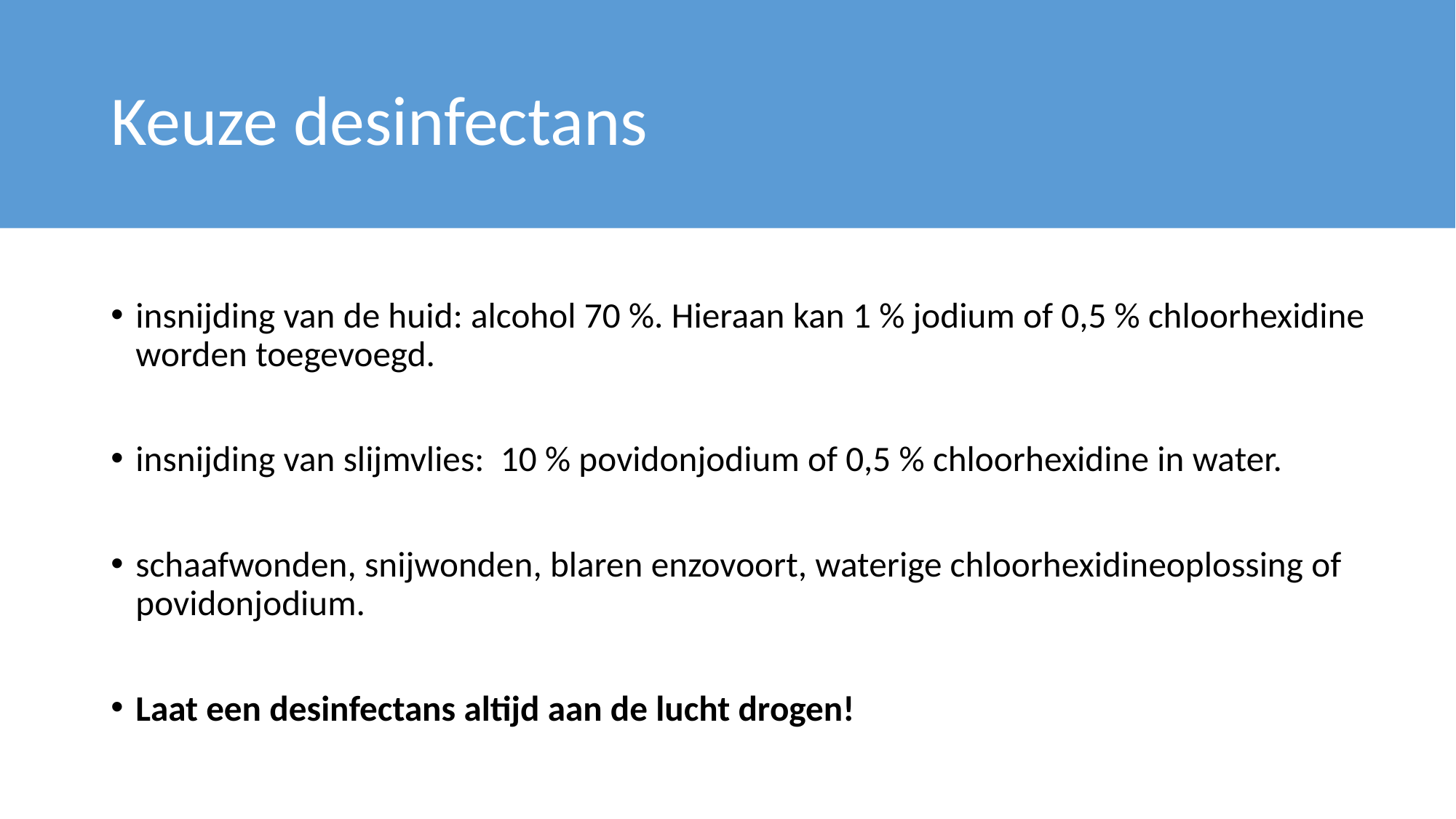

# Keuze desinfectans
insnijding van de huid: alcohol 70 %. Hieraan kan 1 % jodium of 0,5 % chloorhexidine worden toegevoegd.

insnijding van slijmvlies:  10 % povidonjodium of 0,5 % chloorhexidine in water.

schaafwonden, snijwonden, blaren enzovoort, waterige chloorhexidineoplossing of povidonjodium.

Laat een desinfectans altijd aan de lucht drogen!